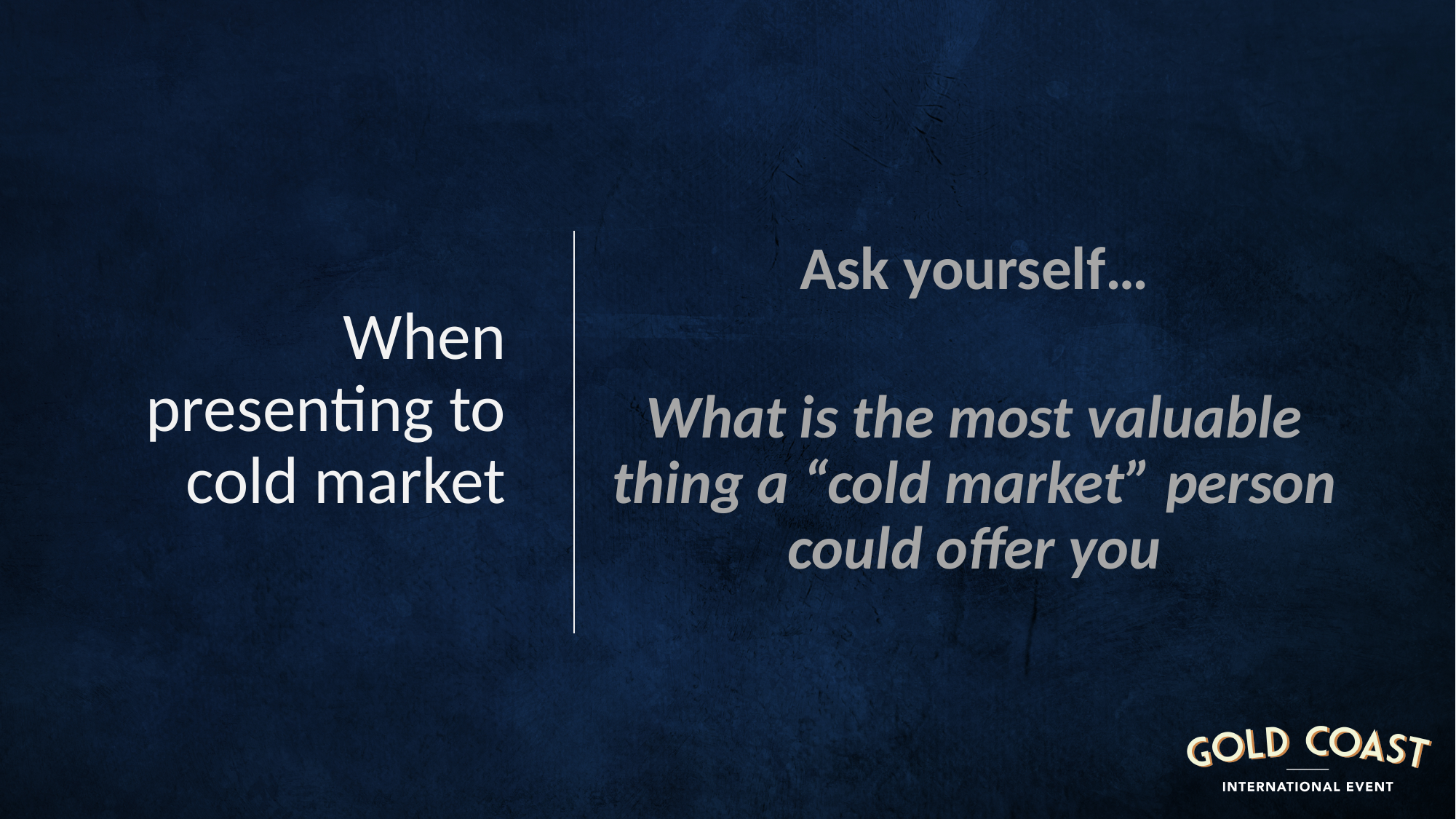

When presenting to cold market
Ask yourself…

What is the most valuable thing a “cold market” person could offer you